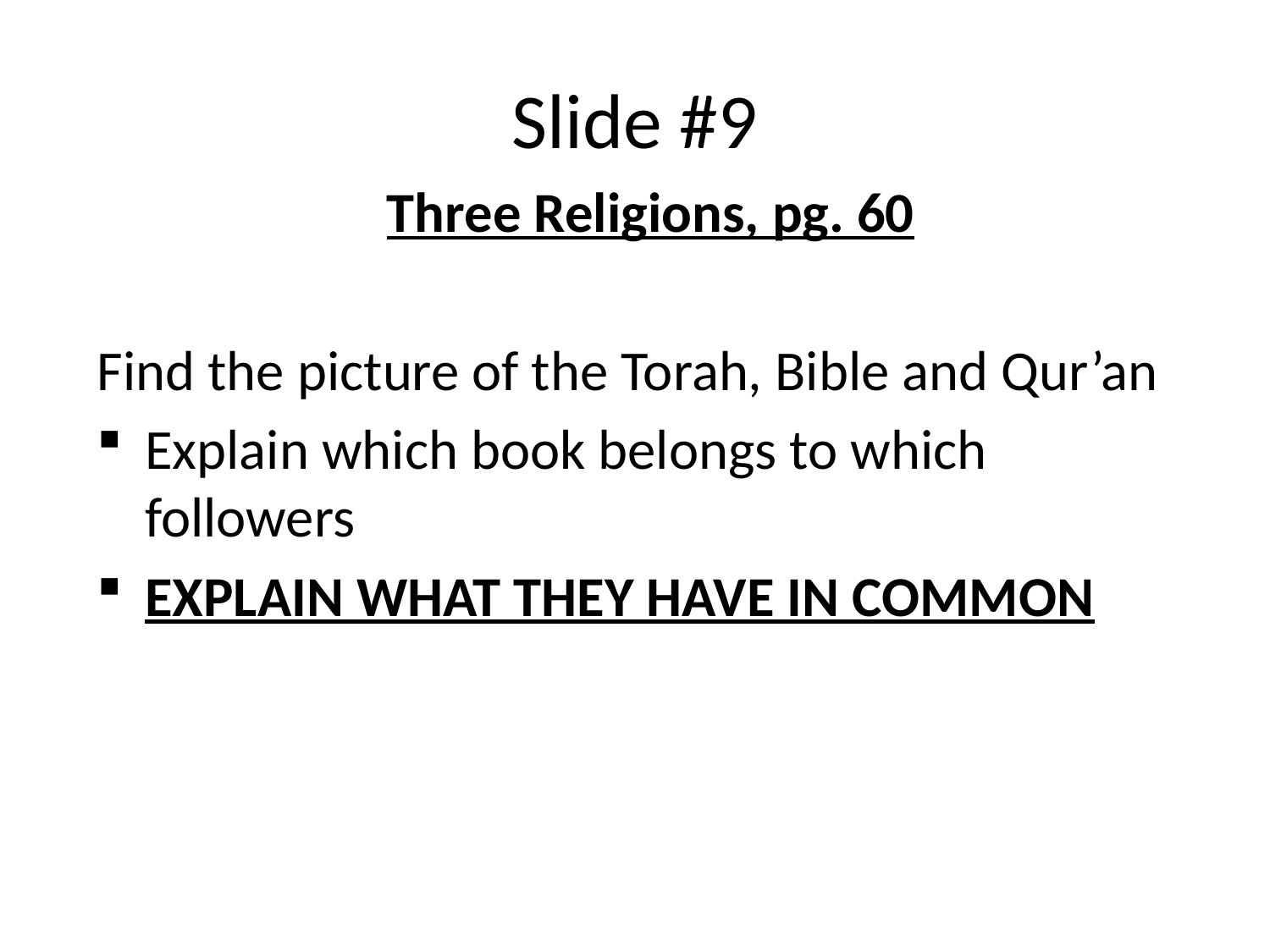

# Slide #9
Three Religions, pg. 60

Find the picture of the Torah, Bible and Qur’an
Explain which book belongs to which followers
EXPLAIN WHAT THEY HAVE IN COMMON